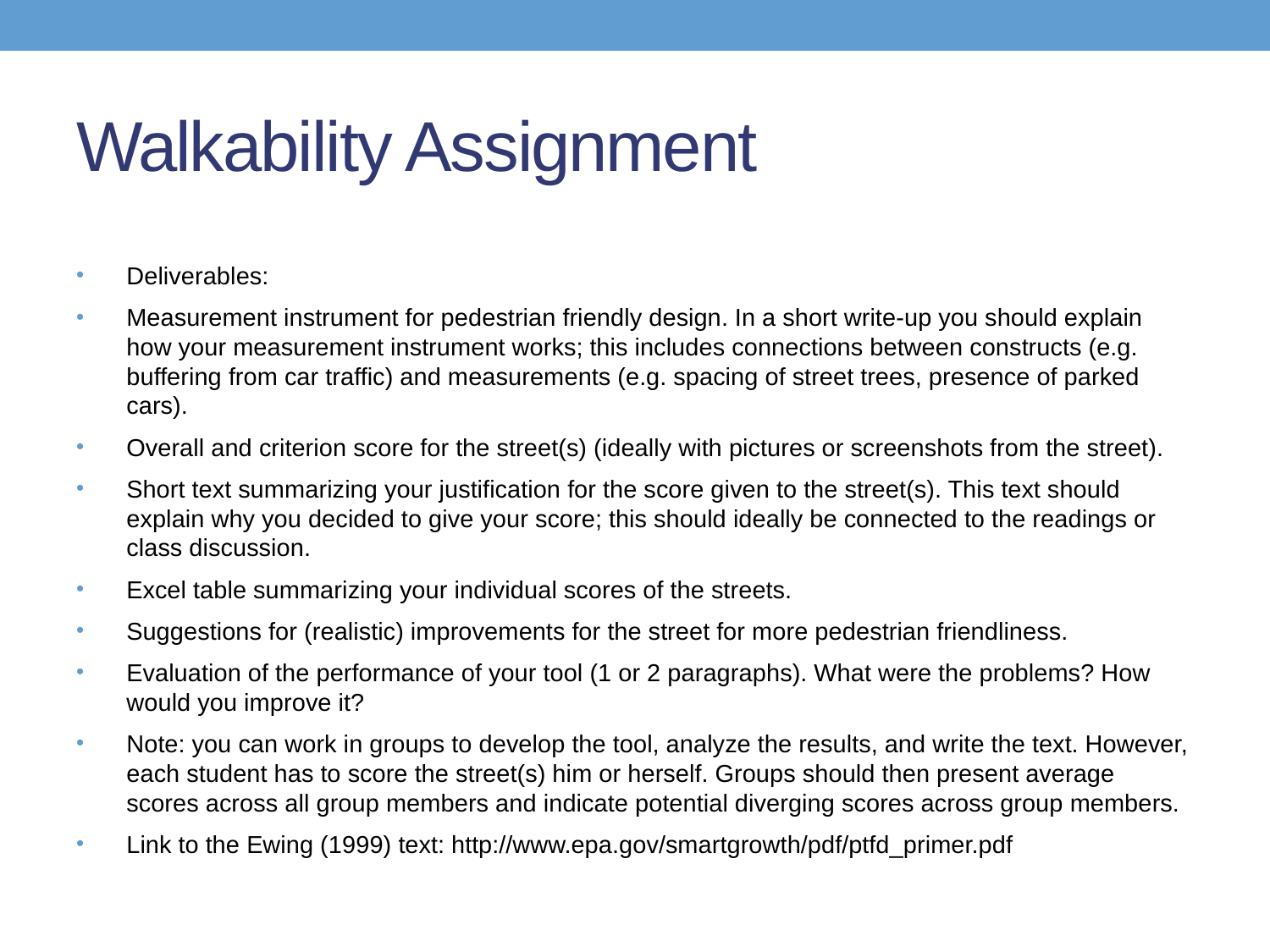

# Walkability Assignment
Deliverables:
Measurement instrument for pedestrian friendly design. In a short write-up you should explain how your measurement instrument works; this includes connections between constructs (e.g. buffering from car traffic) and measurements (e.g. spacing of street trees, presence of parked cars).
Overall and criterion score for the street(s) (ideally with pictures or screenshots from the street).
Short text summarizing your justification for the score given to the street(s). This text should explain why you decided to give your score; this should ideally be connected to the readings or class discussion.
Excel table summarizing your individual scores of the streets.
Suggestions for (realistic) improvements for the street for more pedestrian friendliness.
Evaluation of the performance of your tool (1 or 2 paragraphs). What were the problems? How would you improve it?
Note: you can work in groups to develop the tool, analyze the results, and write the text. However, each student has to score the street(s) him or herself. Groups should then present average scores across all group members and indicate potential diverging scores across group members.
Link to the Ewing (1999) text: http://www.epa.gov/smartgrowth/pdf/ptfd_primer.pdf